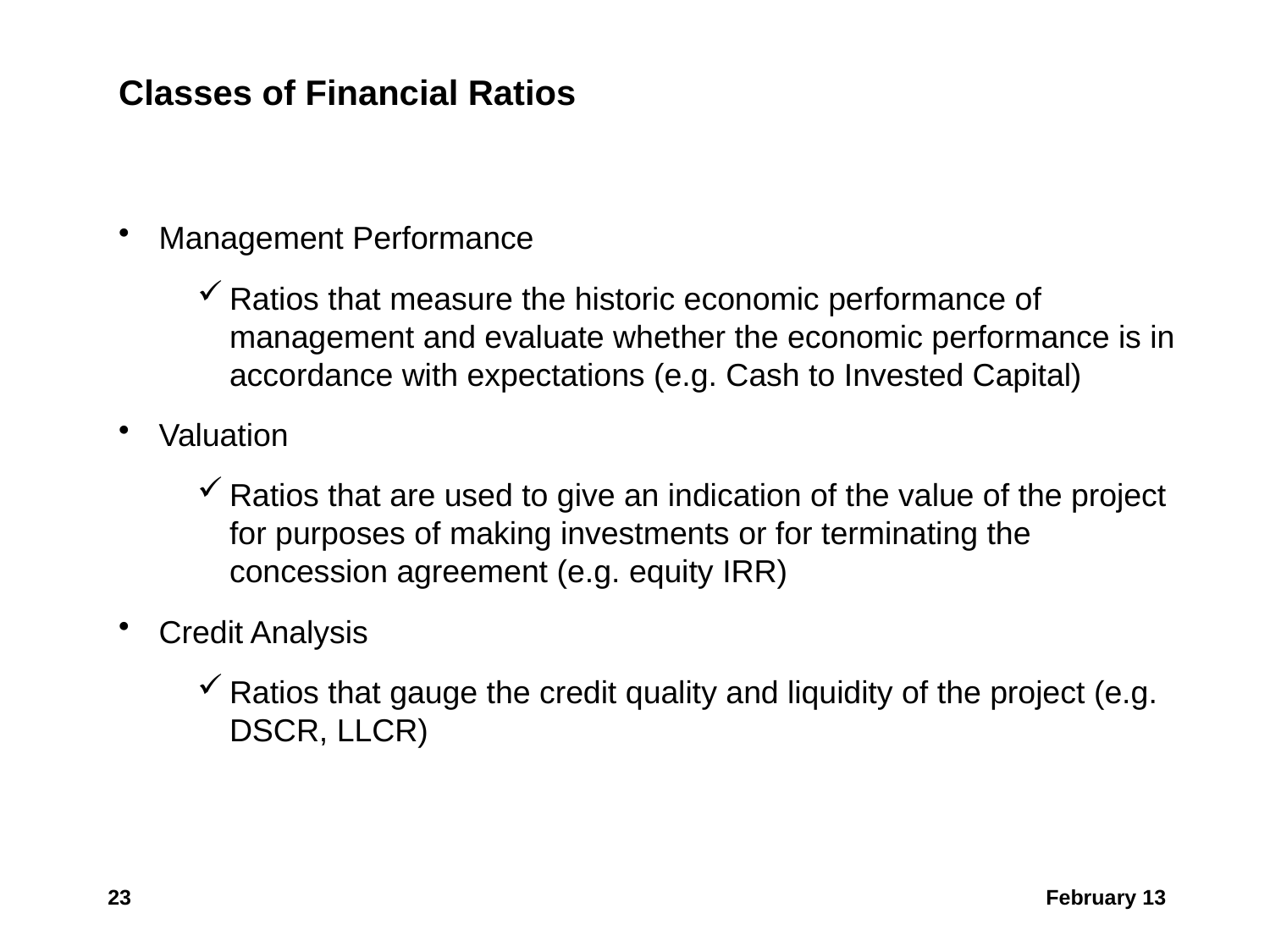

# Classes of Financial Ratios
Management Performance
Ratios that measure the historic economic performance of management and evaluate whether the economic performance is in accordance with expectations (e.g. Cash to Invested Capital)
Valuation
Ratios that are used to give an indication of the value of the project for purposes of making investments or for terminating the concession agreement (e.g. equity IRR)
Credit Analysis
Ratios that gauge the credit quality and liquidity of the project (e.g. DSCR, LLCR)